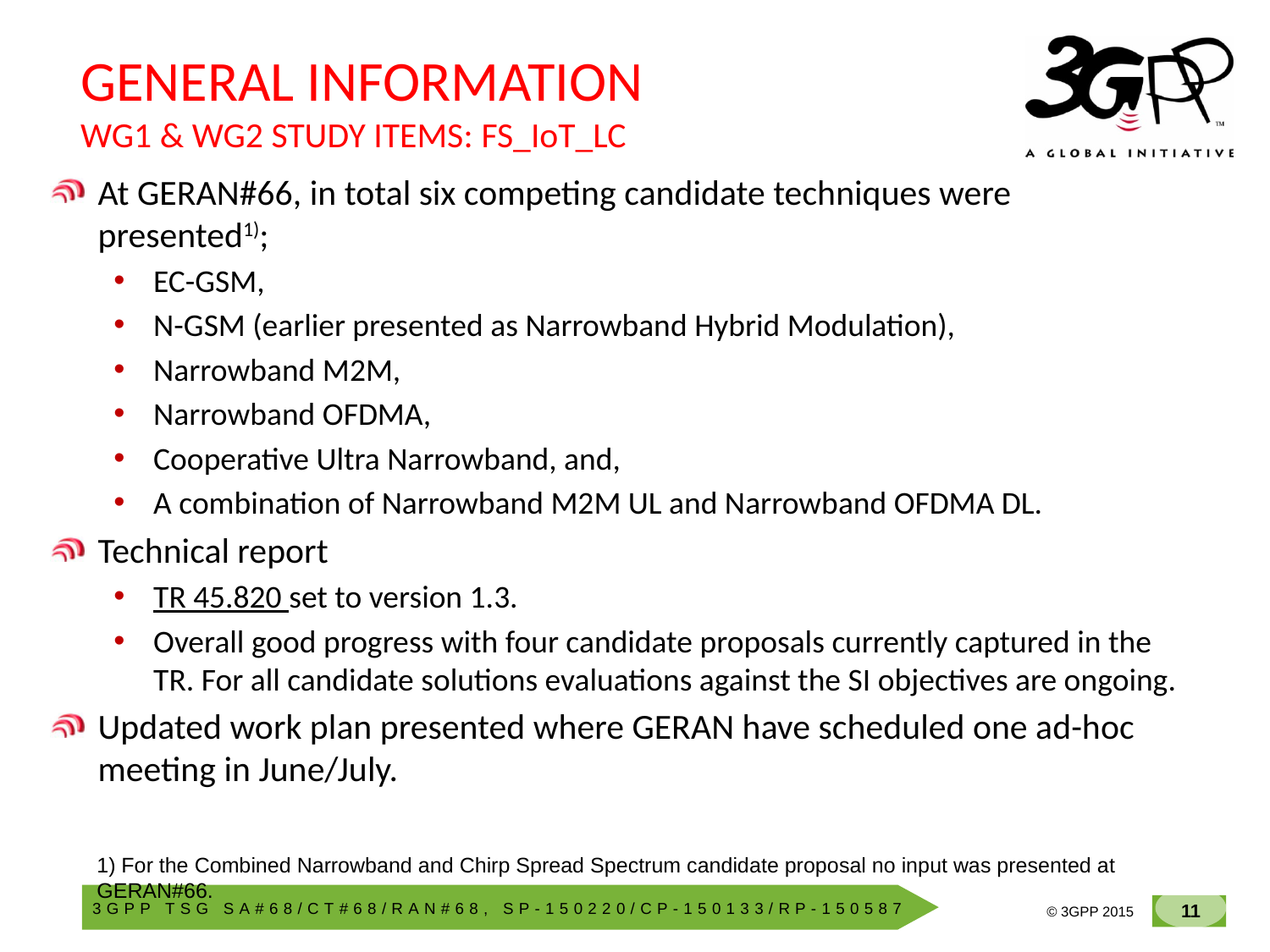

# GENERAL INFORMATION WG1 & WG2 STUDY ITEMS: FS_IoT_LC
At GERAN#66, in total six competing candidate techniques were presented1);
EC-GSM,
N-GSM (earlier presented as Narrowband Hybrid Modulation),
Narrowband M2M,
Narrowband OFDMA,
Cooperative Ultra Narrowband, and,
A combination of Narrowband M2M UL and Narrowband OFDMA DL.
Technical report
TR 45.820 set to version 1.3.
Overall good progress with four candidate proposals currently captured in the TR. For all candidate solutions evaluations against the SI objectives are ongoing.
Updated work plan presented where GERAN have scheduled one ad-hoc meeting in June/July.
1) For the Combined Narrowband and Chirp Spread Spectrum candidate proposal no input was presented at GERAN#66.